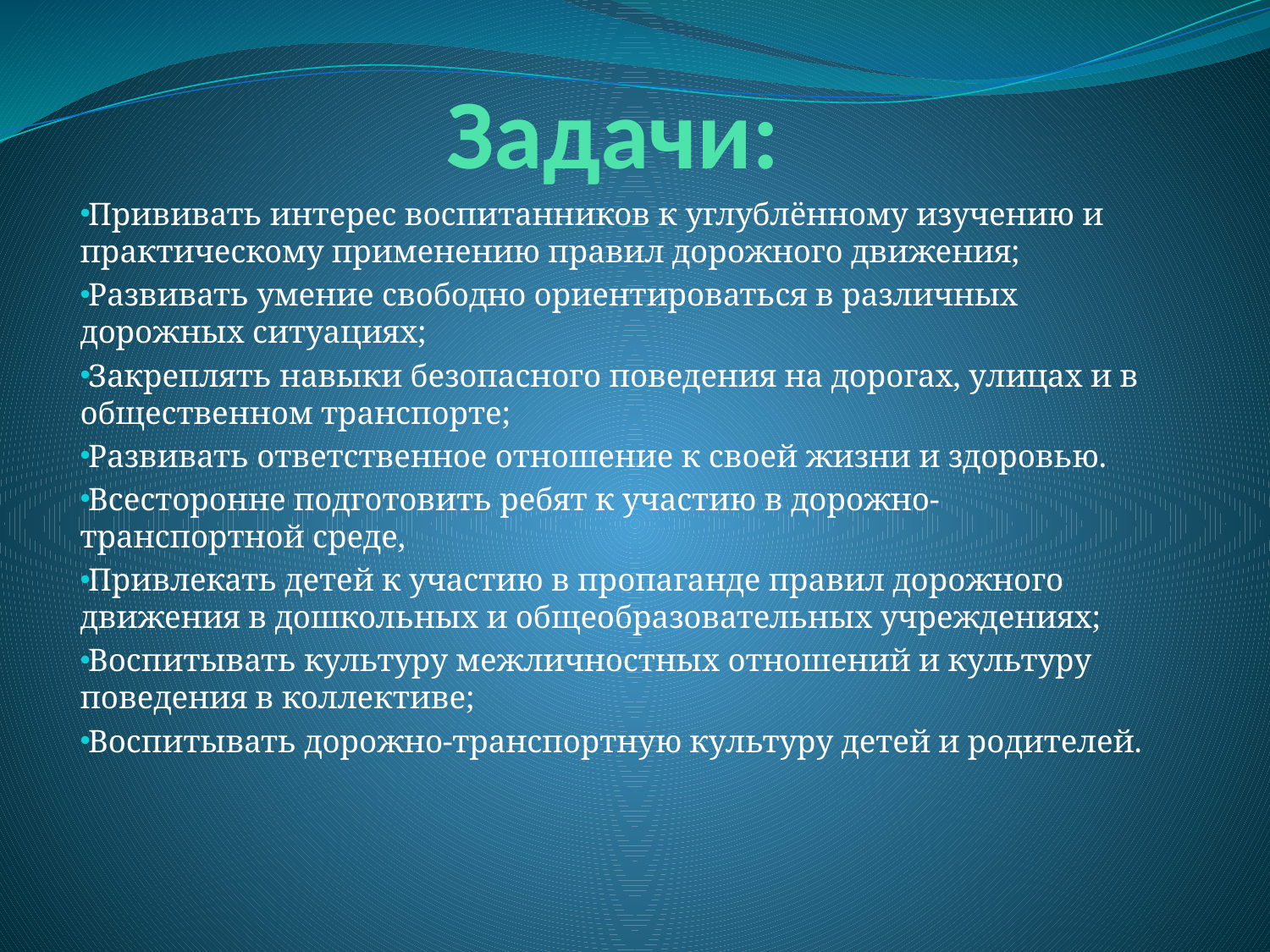

# Задачи:
Прививать интерес воспитанников к углублённому изучению и практическому применению правил дорожного движения;
Развивать умение свободно ориентироваться в различных дорожных ситуациях;
Закреплять навыки безопасного поведения на дорогах, улицах и в общественном транспорте;
Развивать ответственное отношение к своей жизни и здоровью.
Всесторонне подготовить ребят к участию в дорожно-транспортной среде,
Привлекать детей к участию в пропаганде правил дорожного движения в дошкольных и общеобразовательных учреждениях;
Воспитывать культуру межличностных отношений и культуру поведения в коллективе;
Воспитывать дорожно-транспортную культуру детей и родителей.